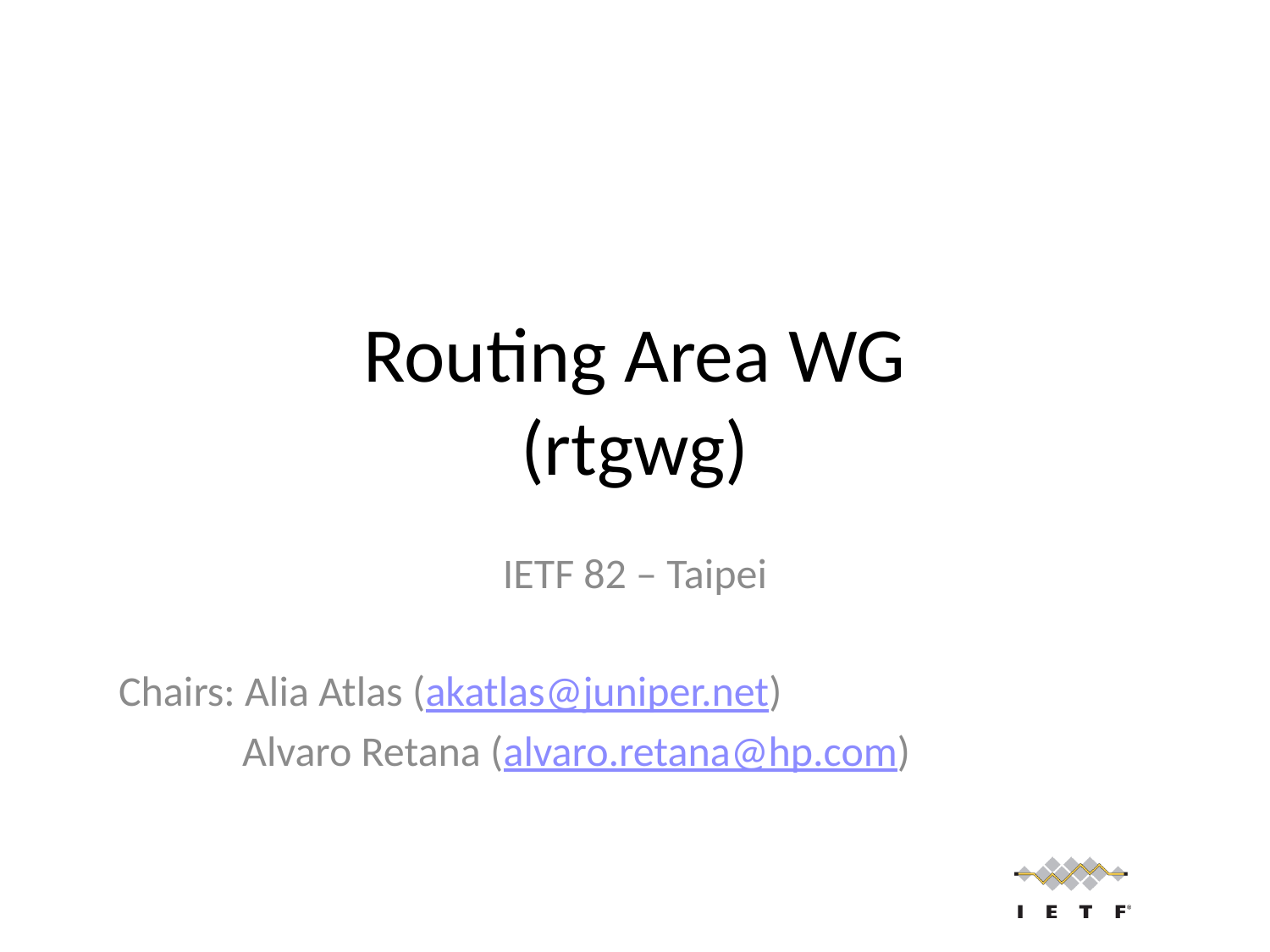

# Routing Area WG (rtgwg)
IETF 82 – Taipei

Chairs: Alia Atlas (akatlas@juniper.net)
             Alvaro Retana (alvaro.retana@hp.com)